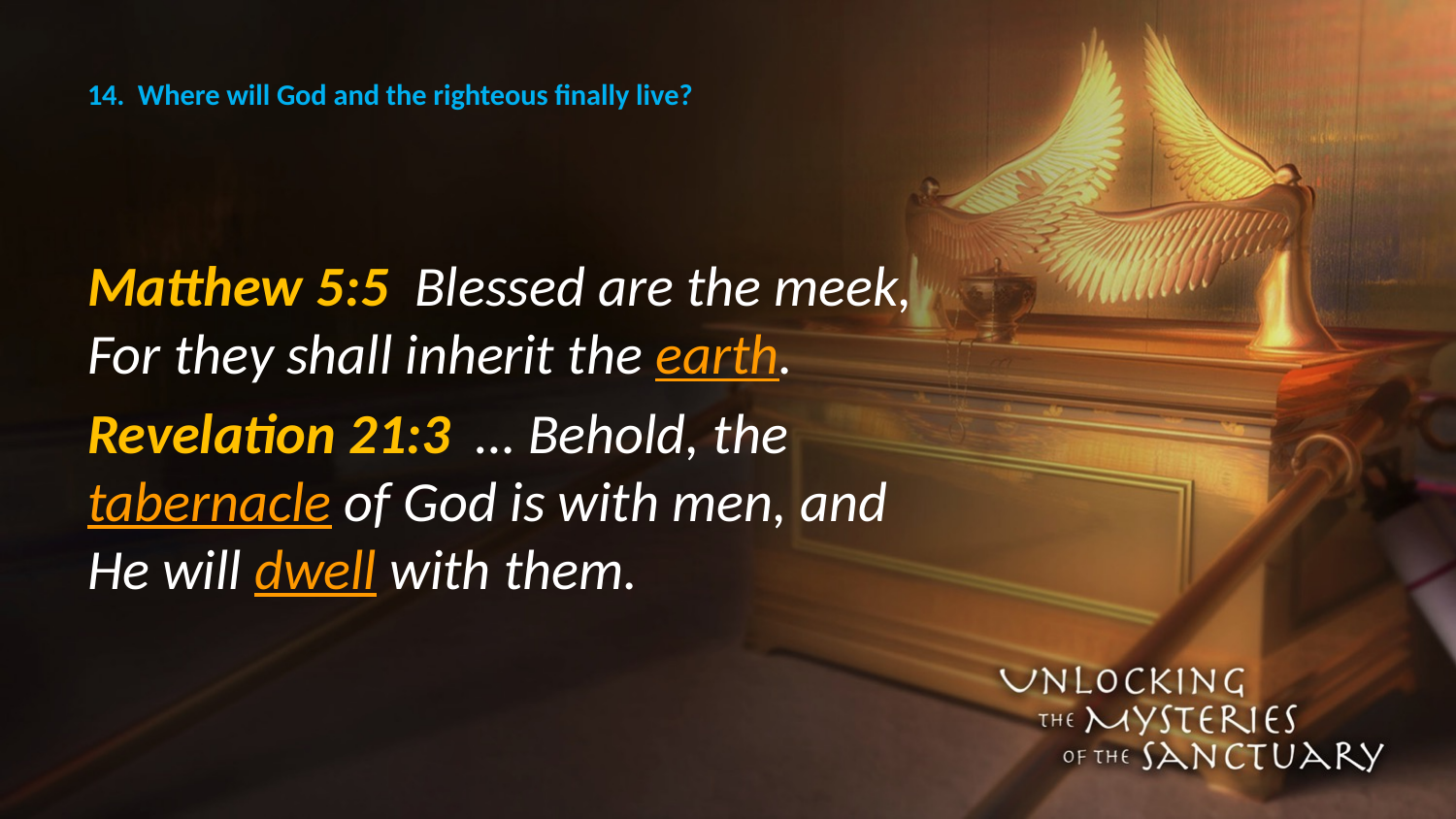

# 14.  Where will God and the righteous finally live?

Matthew 5:5  Blessed are the meek, For they shall inherit the earth.
Revelation 21:3  … Behold, the tabernacle of God is with men, and He will dwell with them.